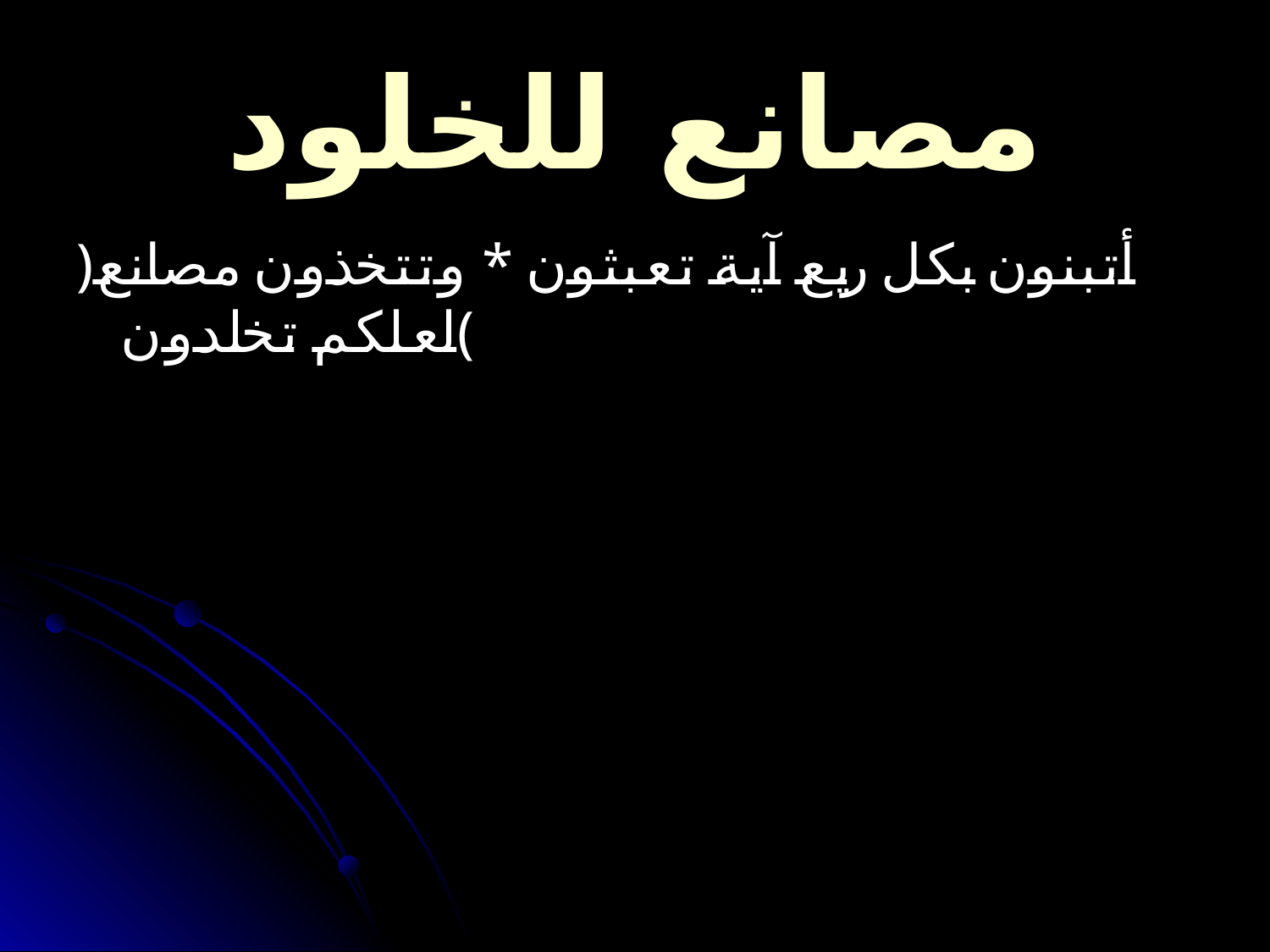

# مصانع للخلود
﴿أتبنون بكل ريع آية تعبثون * وتتخذون مصانع لعلكم تخلدون﴾